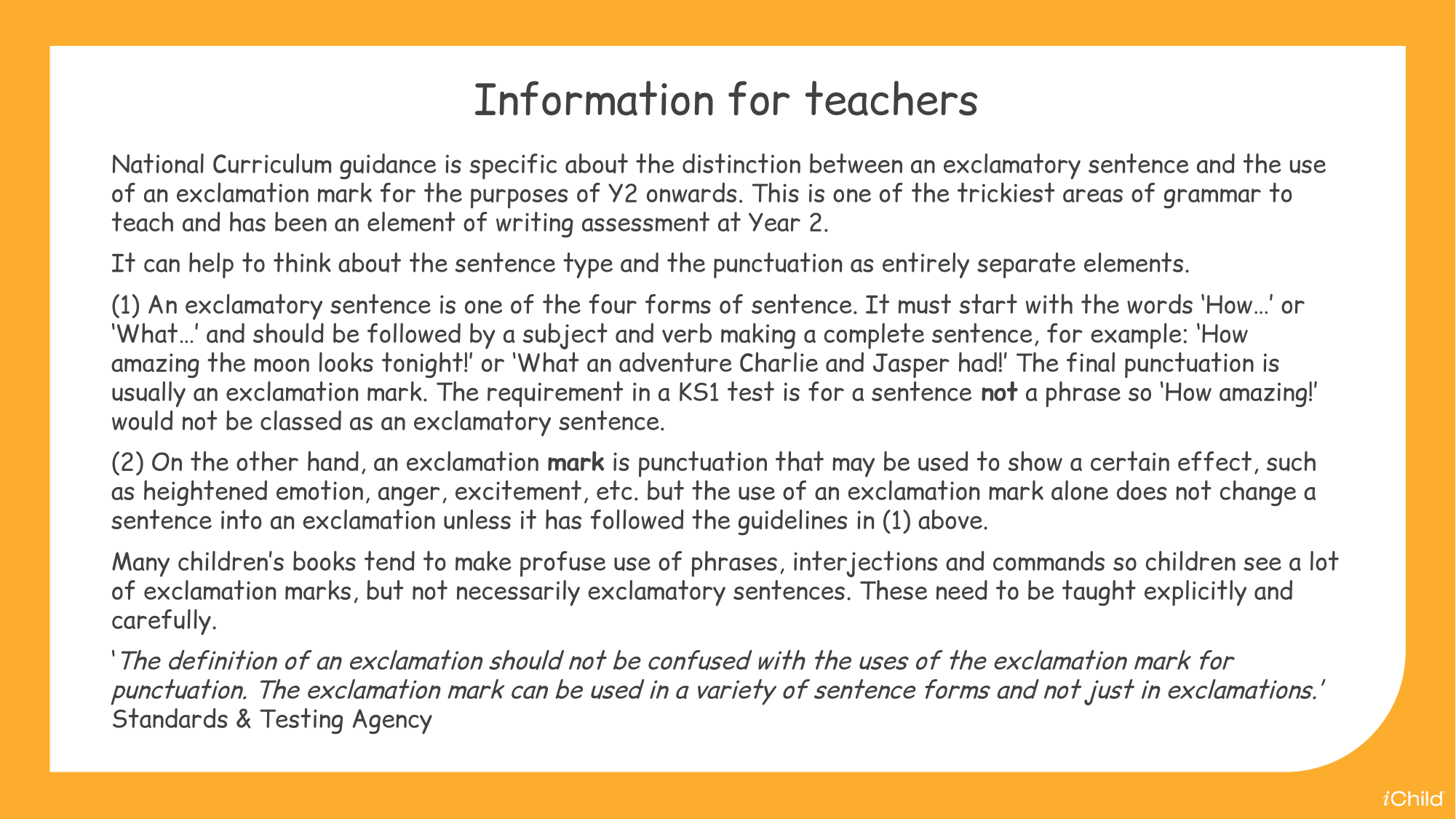

Information for teachers
National Curriculum guidance is specific about the distinction between an exclamatory sentence and the use of an exclamation mark for the purposes of Y2 onwards. This is one of the trickiest areas of grammar to teach and has been an element of writing assessment at Year 2.
It can help to think about the sentence type and the punctuation as entirely separate elements.
(1) An exclamatory sentence is one of the four forms of sentence. It must start with the words ‘How…’ or ‘What…’ and should be followed by a subject and verb making a complete sentence, for example: ‘How amazing the moon looks tonight!’ or ‘What an adventure Charlie and Jasper had!’ The final punctuation is usually an exclamation mark. The requirement in a KS1 test is for a sentence not a phrase so ‘How amazing!’ would not be classed as an exclamatory sentence.
(2) On the other hand, an exclamation mark is punctuation that may be used to show a certain effect, such as heightened emotion, anger, excitement, etc. but the use of an exclamation mark alone does not change a sentence into an exclamation unless it has followed the guidelines in (1) above.
Many children’s books tend to make profuse use of phrases, interjections and commands so children see a lot of exclamation marks, but not necessarily exclamatory sentences. These need to be taught explicitly and carefully.
‘The definition of an exclamation should not be confused with the uses of the exclamation mark for punctuation. The exclamation mark can be used in a variety of sentence forms and not just in exclamations.’ Standards & Testing Agency